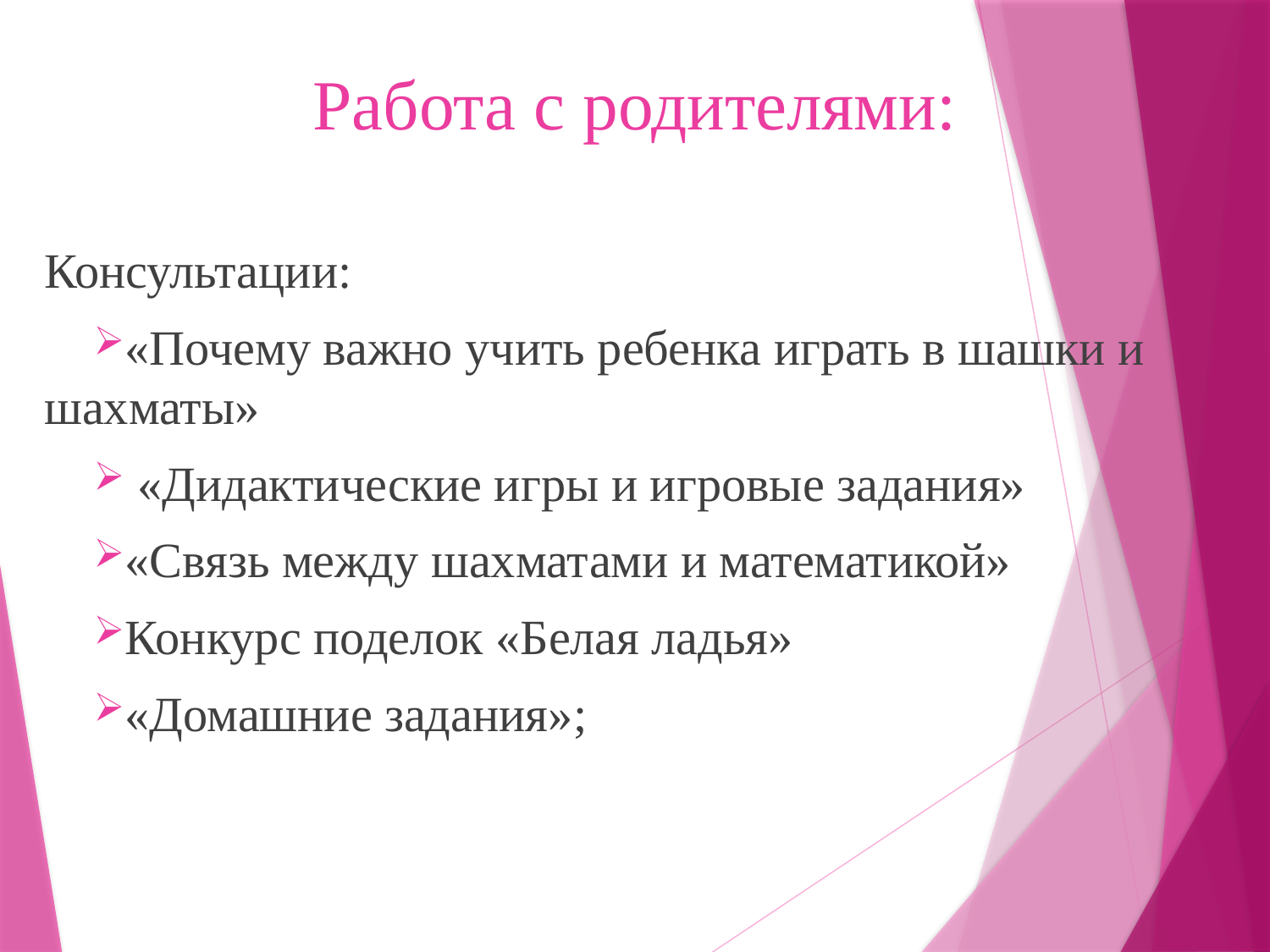

# Работа с родителями:
Консультации:
«Почему важно учить ребенка играть в шашки и шахматы»
 «Дидактические игры и игровые задания»
«Связь между шахматами и математикой»
Конкурс поделок «Белая ладья»
«Домашние задания»;